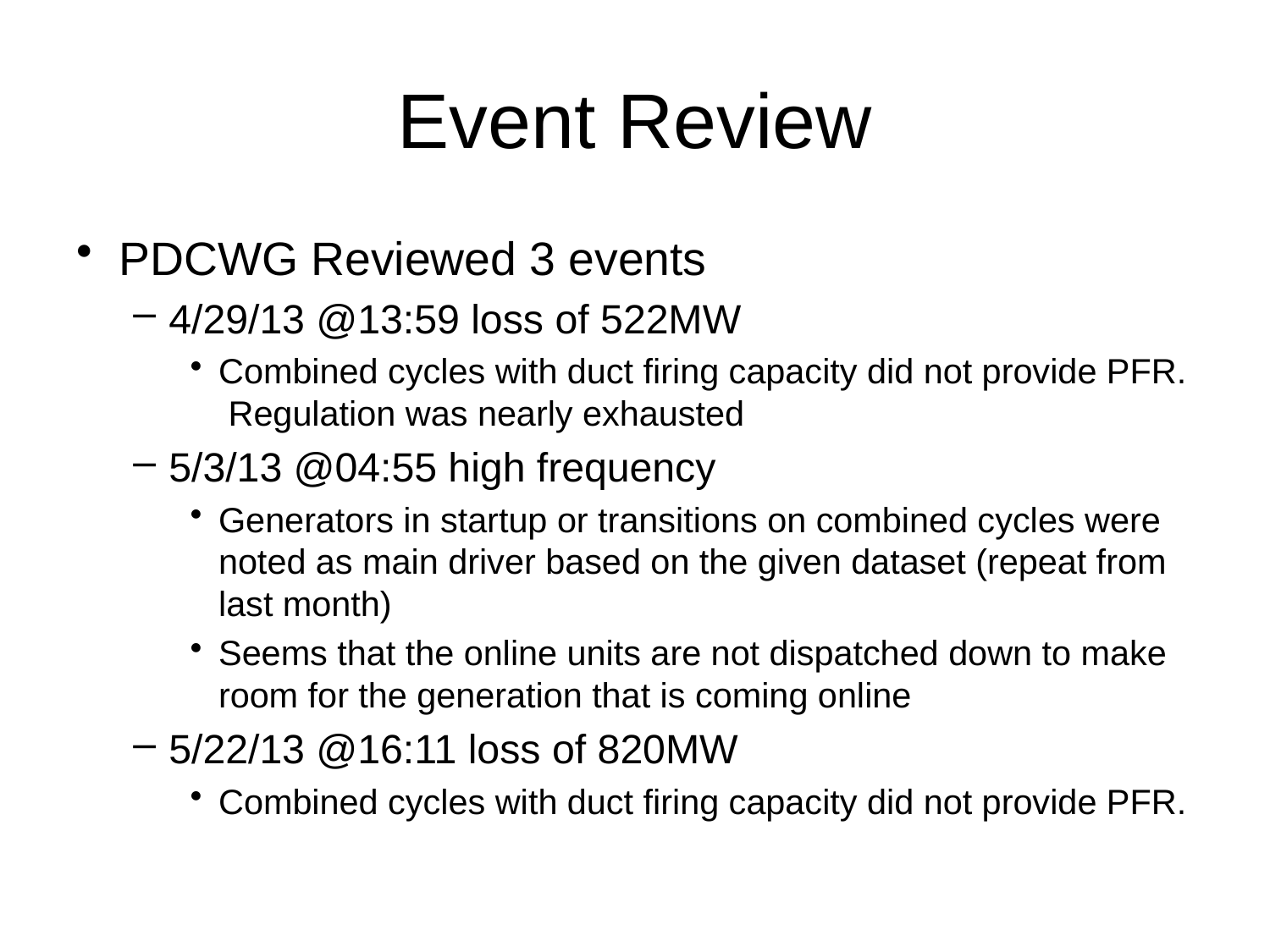

# Event Review
PDCWG Reviewed 3 events
4/29/13 @13:59 loss of 522MW
Combined cycles with duct firing capacity did not provide PFR.  Regulation was nearly exhausted
5/3/13 @04:55 high frequency
Generators in startup or transitions on combined cycles were noted as main driver based on the given dataset (repeat from last month)
Seems that the online units are not dispatched down to make room for the generation that is coming online
5/22/13 @16:11 loss of 820MW
Combined cycles with duct firing capacity did not provide PFR.